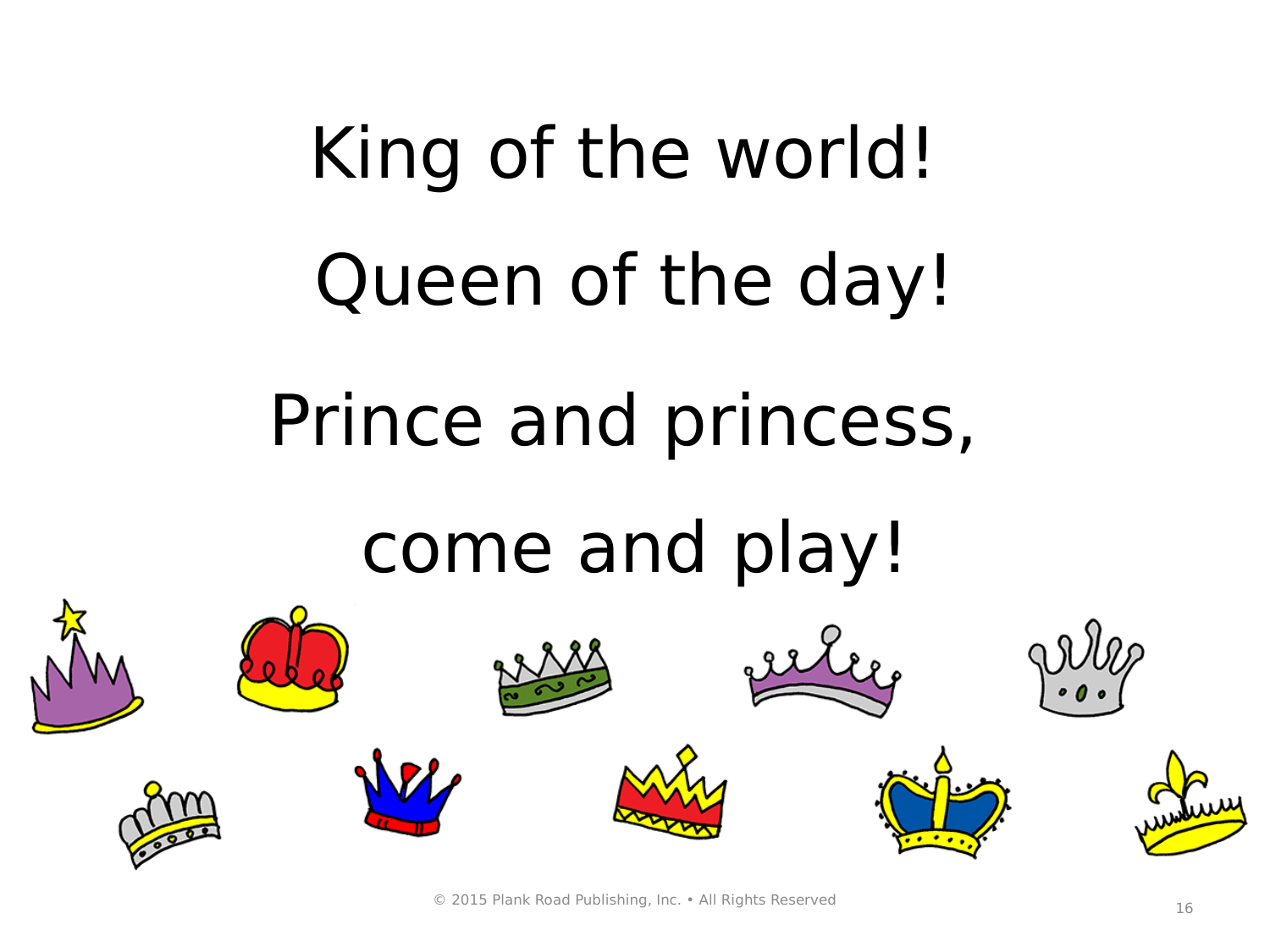

King of the world!
Queen of the day!
Prince and princess,
come and play!
16